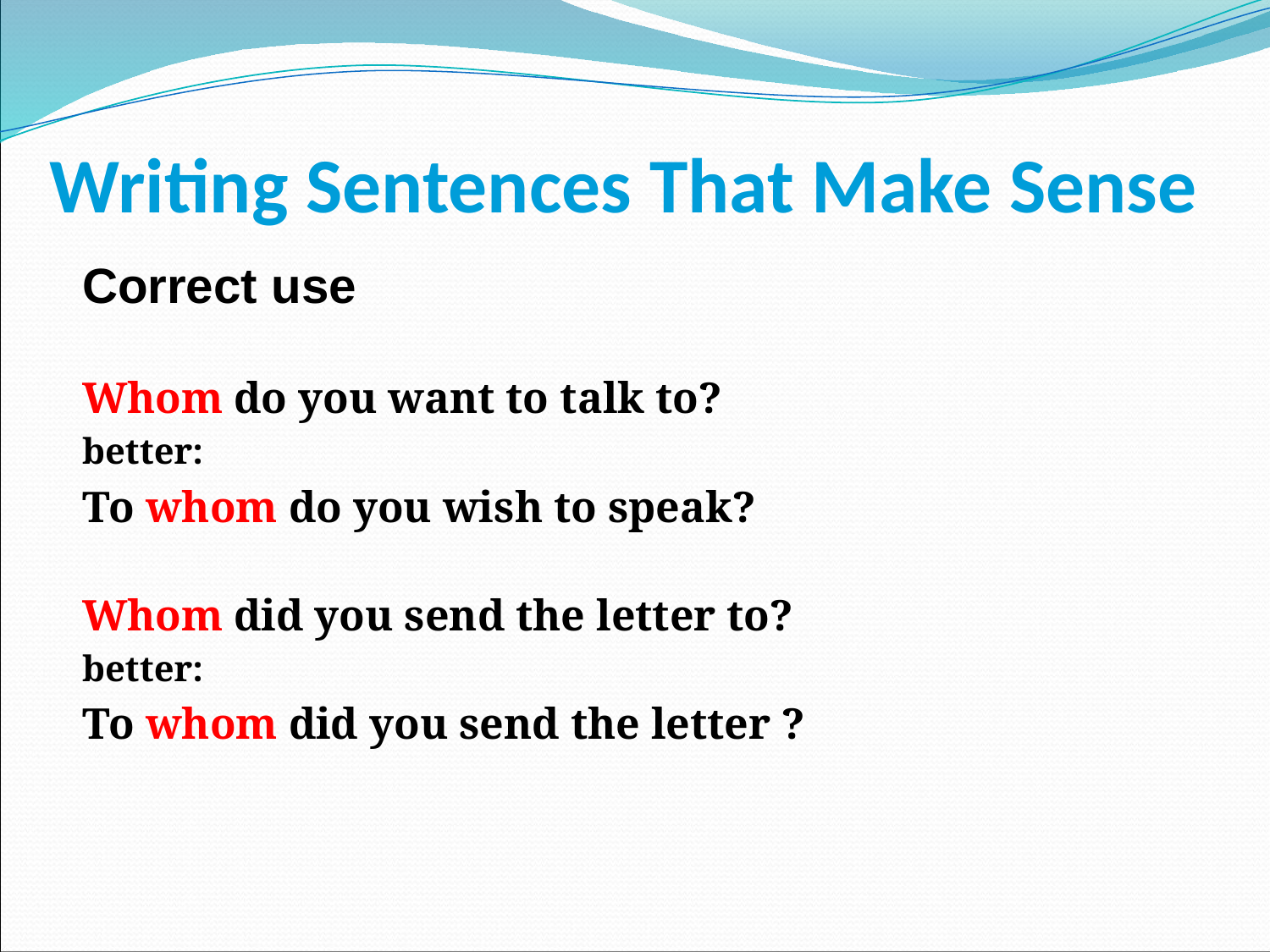

# Writing Sentences That Make Sense
Correct use

Whom do you want to talk to?
better:
To whom do you wish to speak?

Whom did you send the letter to?
better:
To whom did you send the letter ?